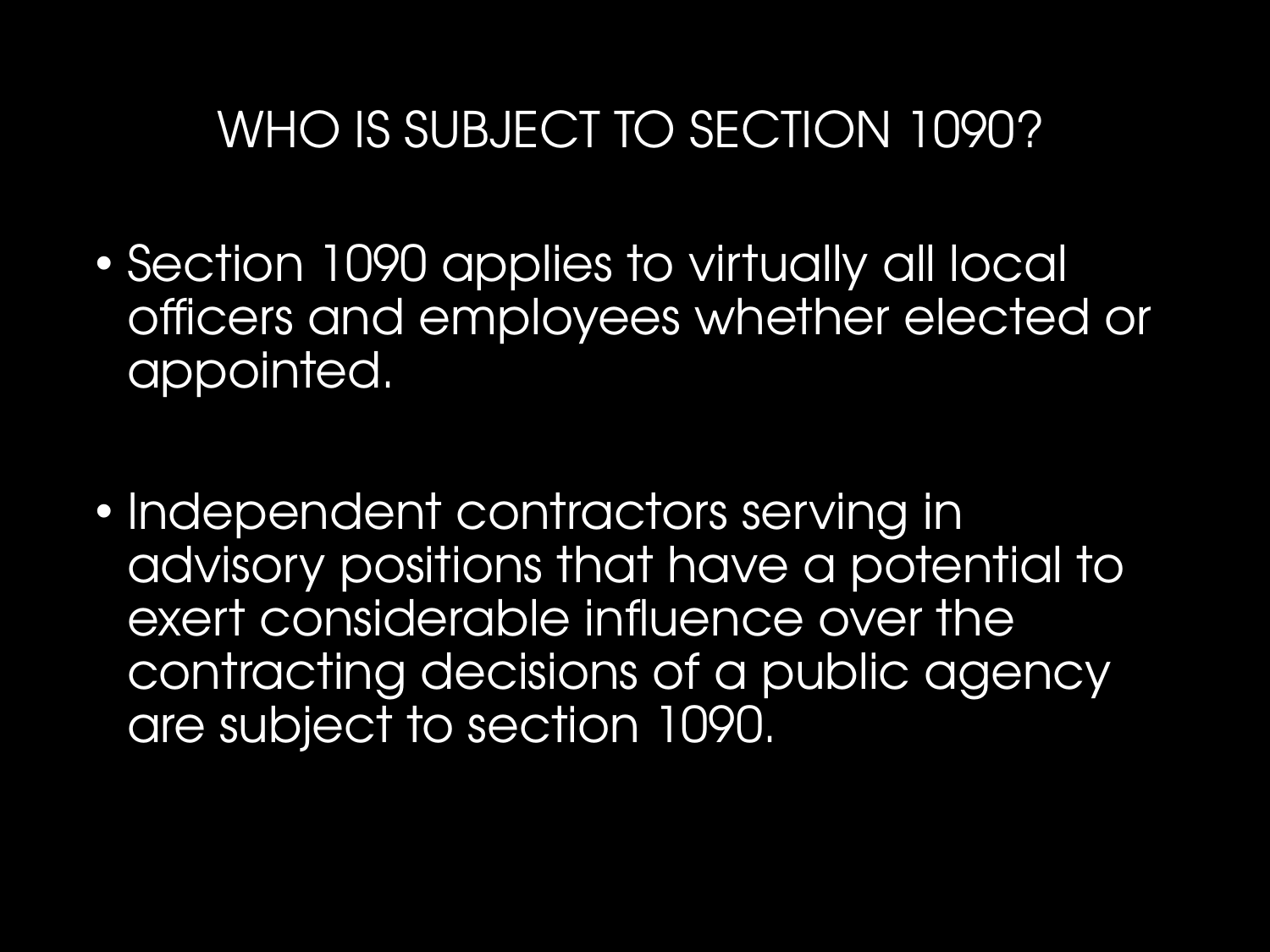

# Who is Subject to Section 1090?
Section 1090 applies to virtually all local officers and employees whether elected or appointed.

Independent contractors serving in advisory positions that have a potential to exert considerable influence over the contracting decisions of a public agency are subject to section 1090.